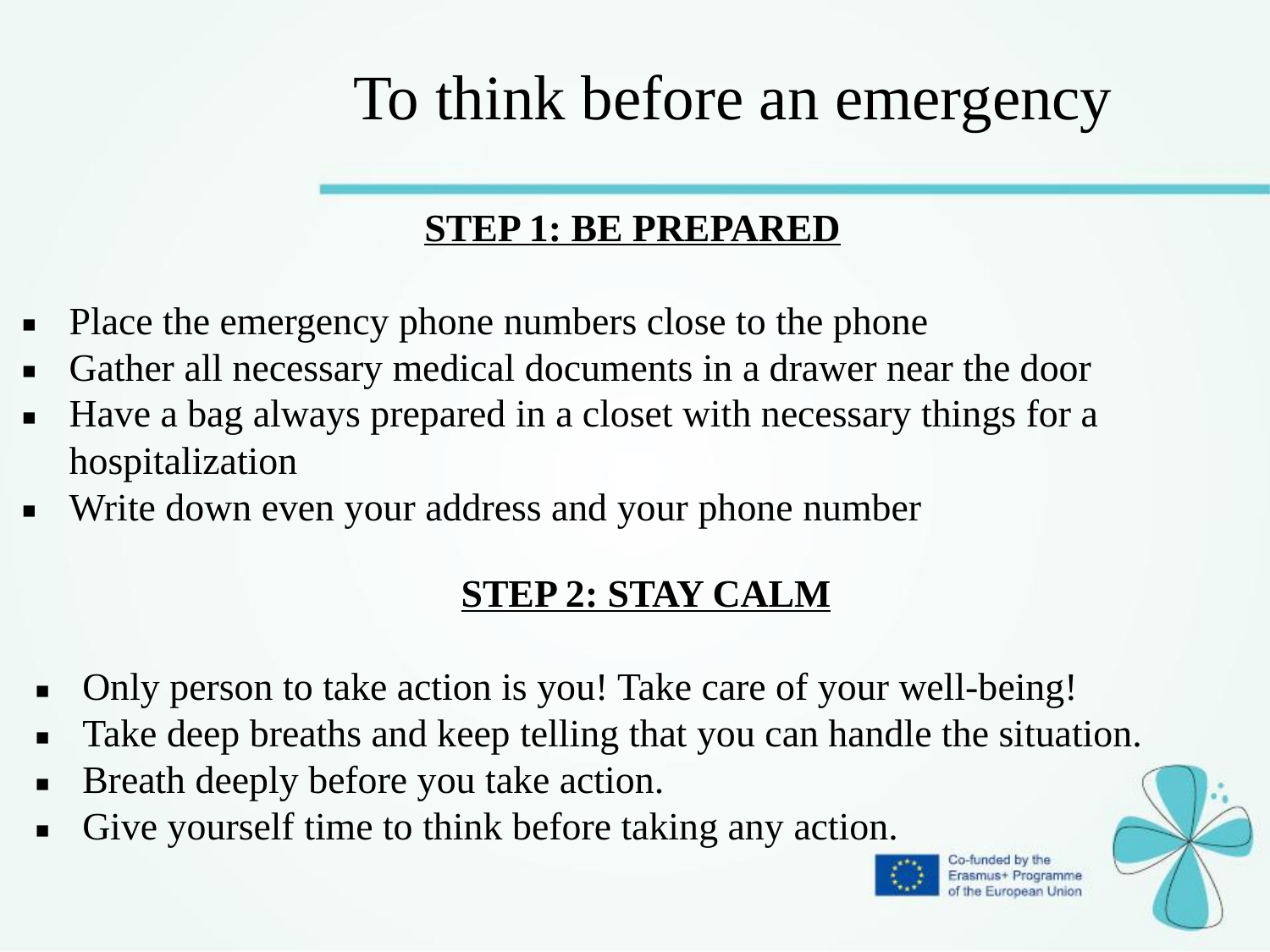

To think before an emergency
STEP 1: BE PREPARED

Place the emergency phone numbers close to the phone
Gather all necessary medical documents in a drawer near the door
Have a bag always prepared in a closet with necessary things for a hospitalization
Write down even your address and your phone number
STEP 2: STAY CALM

Only person to take action is you! Take care of your well-being!
Take deep breaths and keep telling that you can handle the situation.
Breath deeply before you take action.
Give yourself time to think before taking any action.